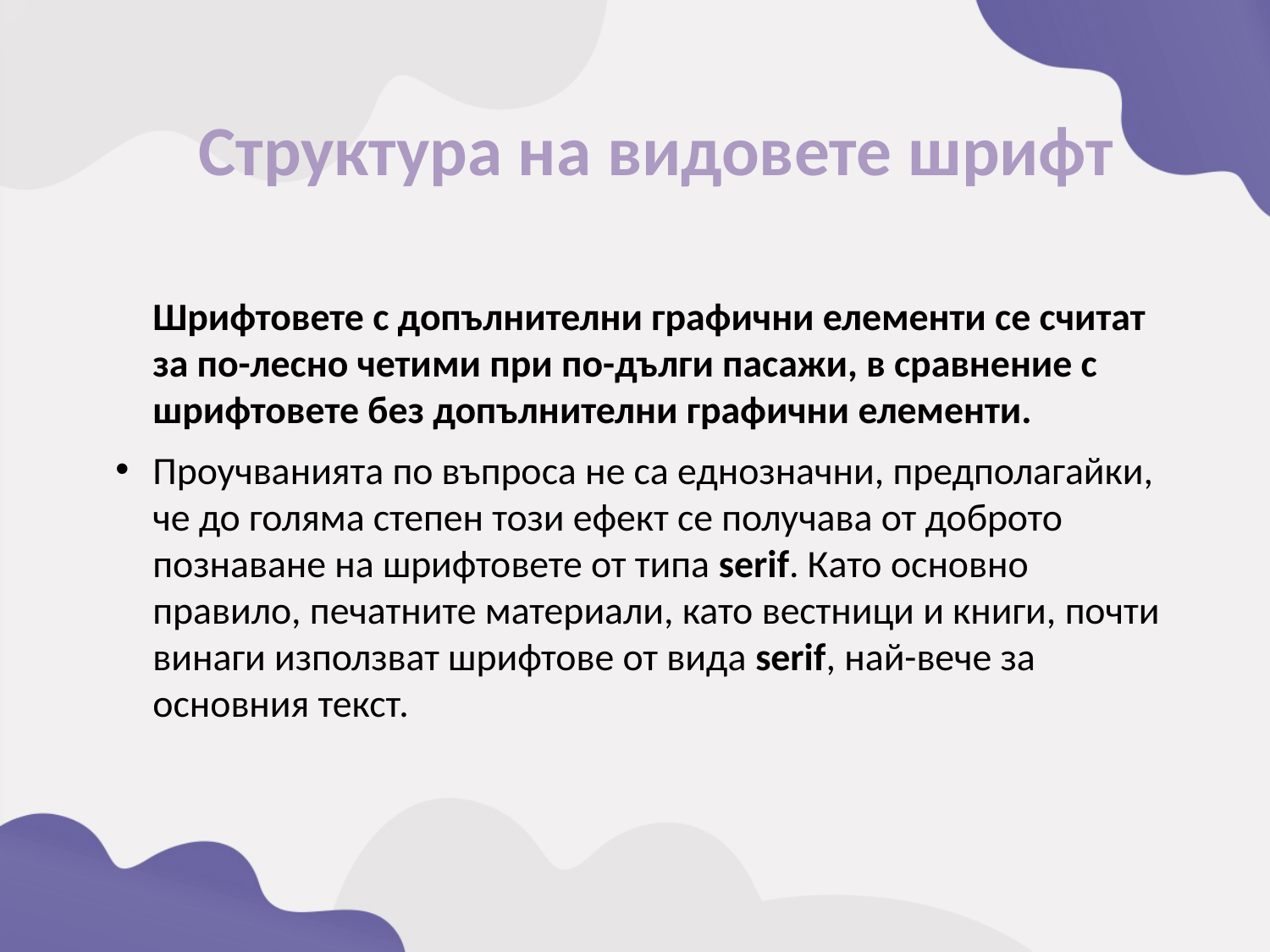

Структура на видовете шрифт

	Шрифтовете с допълнителни графични елементи се считат за по-лесно четими при по-дълги пасажи, в сравнение с шрифтовете без допълнителни графични елементи.
Проучванията по въпроса не са еднозначни, предполагайки, че до голяма степен този ефект се получава от доброто познаване на шрифтовете от типа serif. Като основно правило, печатните материали, като вестници и книги, почти винаги използват шрифтове от вида serif, най-вече за основния текст.